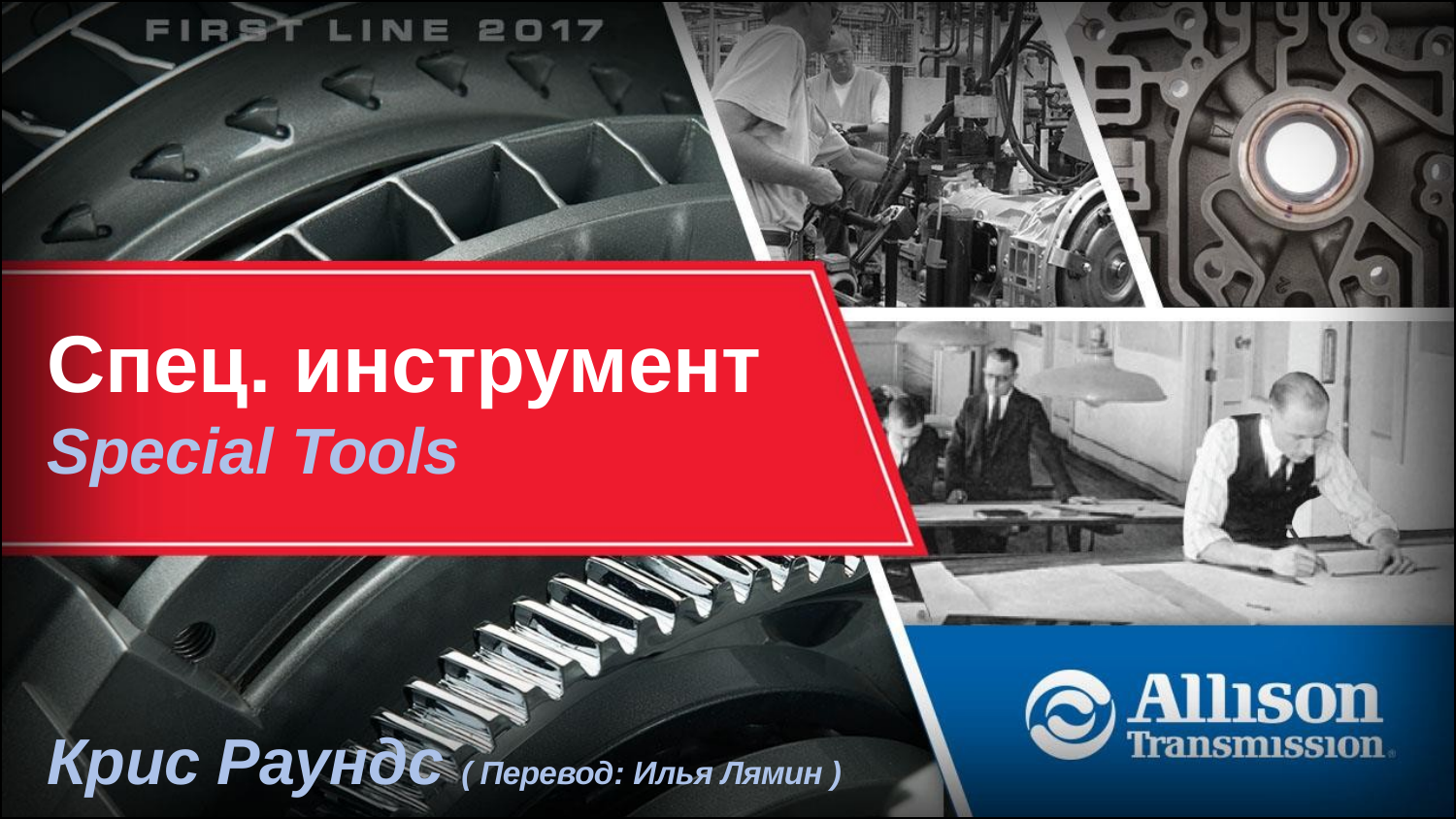

PPrroopprriieetatarry/Coy/Connfidfideenntiatiall

# Спец. инструмент
Special Tools
Крис Раундс ( Перевод: Илья Лямин )